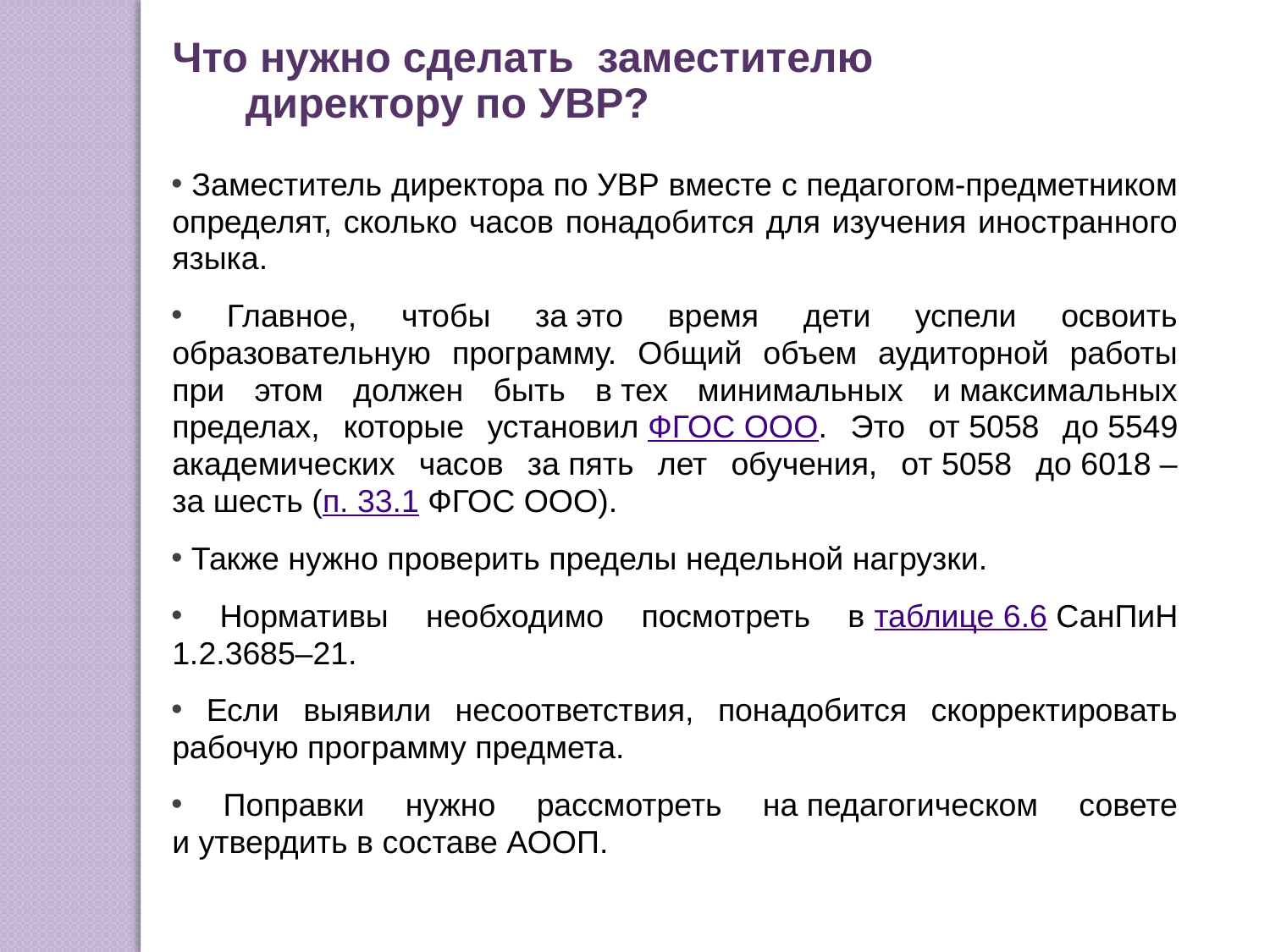

Что нужно сделать  заместителю директору по УВР?
 Заместитель директора по УВР вместе с педагогом-предметником определят, сколько часов понадобится для изучения иностранного языка.
 Главное, чтобы за это время дети успели освоить образовательную программу. Общий объем аудиторной работы при этом должен быть в тех минимальных и максимальных пределах, которые установил ФГОС ООО. Это от 5058 до 5549 академических часов за пять лет обучения, от 5058 до 6018 – за шесть (п. 33.1 ФГОС ООО).
 Также нужно проверить пределы недельной нагрузки.
 Нормативы необходимо посмотреть в таблице 6.6 СанПиН 1.2.3685–21.
 Если выявили несоответствия, понадобится скорректировать рабочую программу предмета.
 Поправки нужно рассмотреть на педагогическом совете и утвердить в составе АООП.